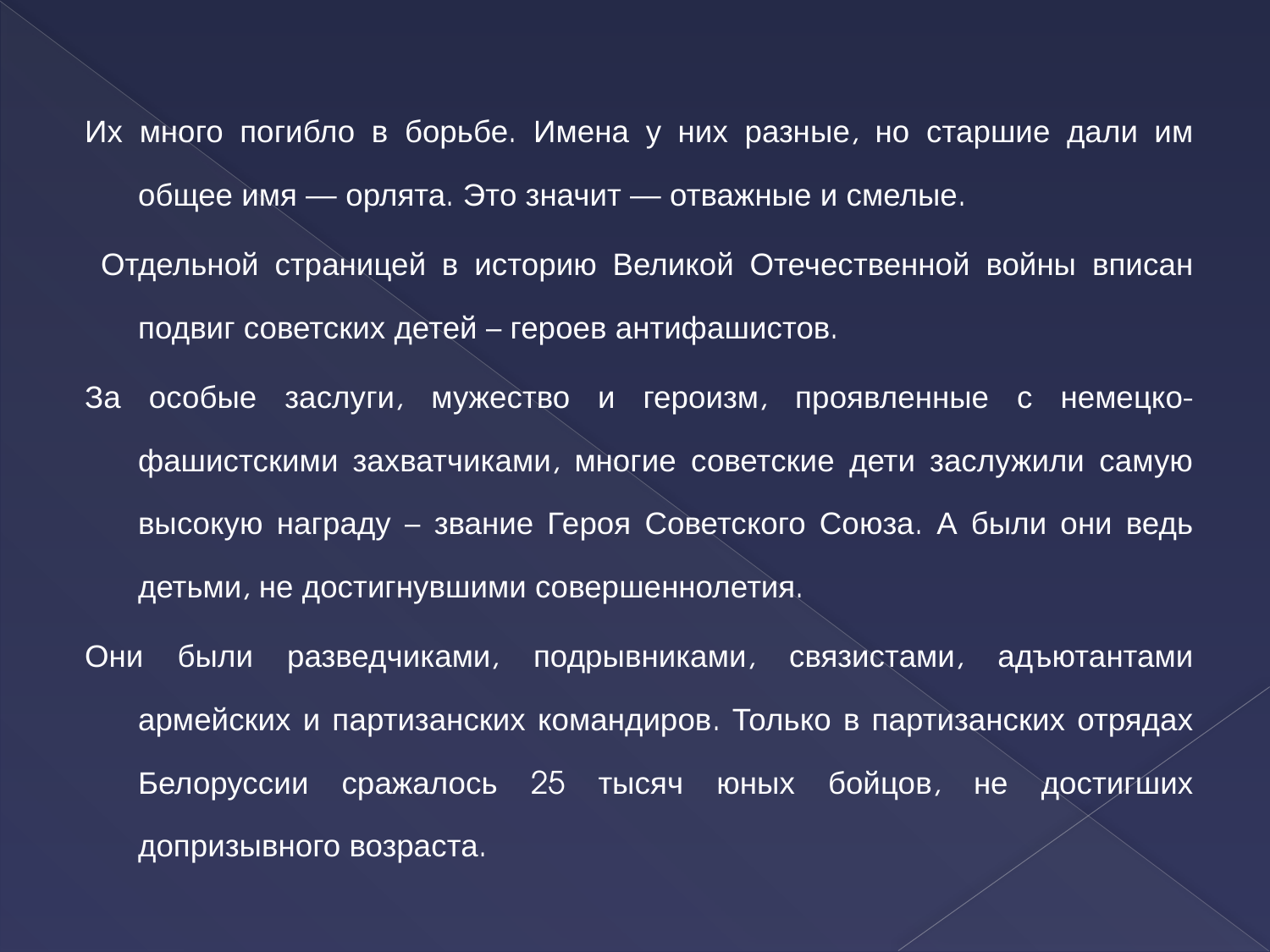

Их много погибло в борьбе. Имена у них разные, но старшие дали им общее имя — орлята. Это значит — отважные и смелые.
 Отдельной страницей в историю Великой Отечественной войны вписан подвиг советских детей – героев антифашистов.
За особые заслуги, мужество и героизм, проявленные с немецко-фашистскими захватчиками, многие советские дети заслужили самую высокую награду – звание Героя Советского Союза. А были они ведь детьми, не достигнувшими совершеннолетия.
Они были разведчиками, подрывниками, связистами, адъютантами армейских и партизанских командиров. Только в партизанских отрядах Белоруссии сражалось 25 тысяч юных бойцов, не достигших допризывного возраста.